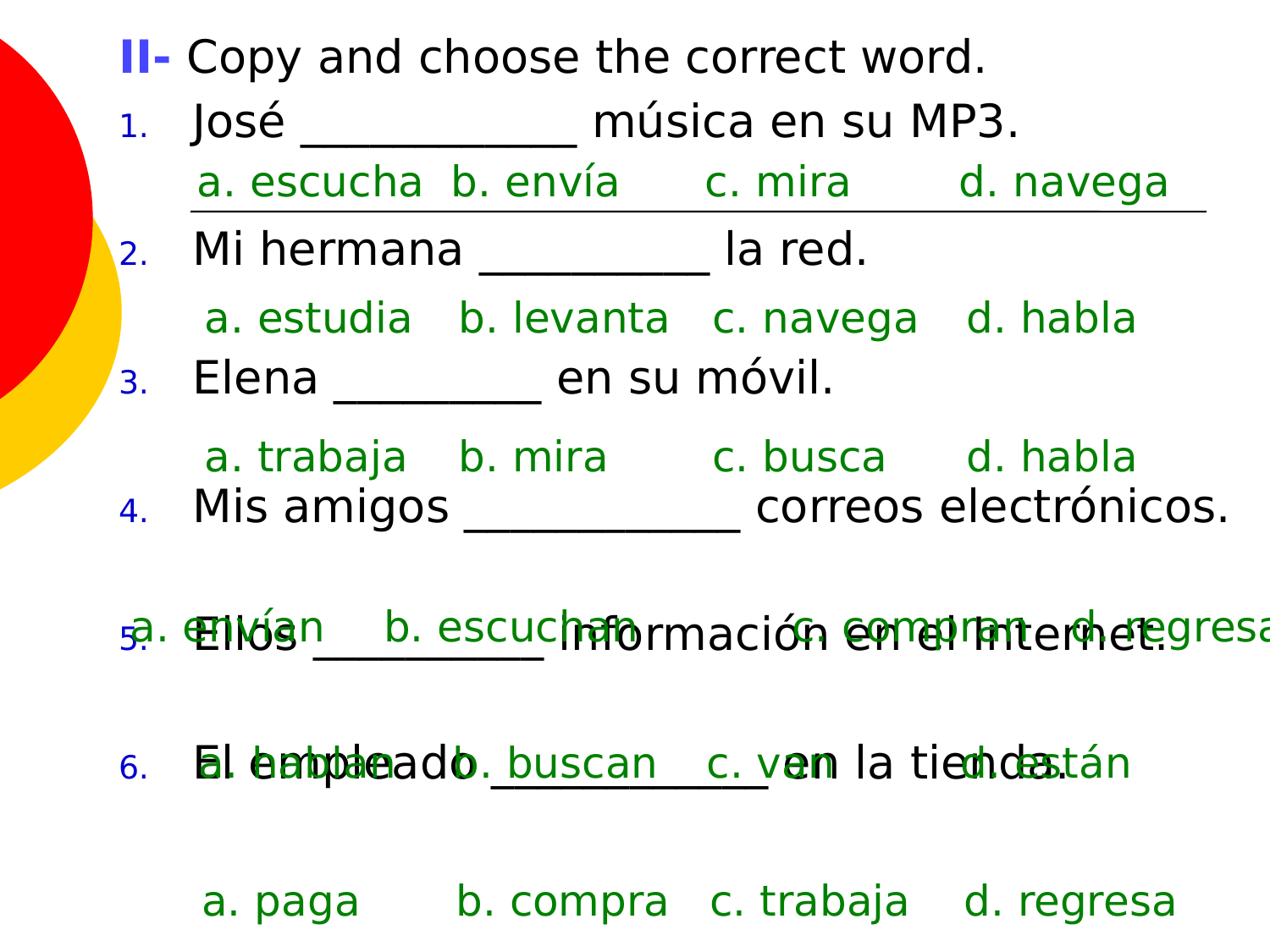

II- Copy and choose the correct word.
José ____________ música en su MP3.

Mi hermana __________ la red.

Elena _________ en su móvil.

Mis amigos ____________ correos electrónicos.

Ellos __________ información en el Internet.

El empleado ____________ en la tienda.
a. escucha	b. envía	c. mira	d. navega
a. estudia	b. levanta	c. navega	d. habla
a. trabaja	b. mira	c. busca	d. habla
a. envían	b. escuchan	  c. compran   d. regresan
a. hablan	b. buscan	c. van	d. están
a. paga	b. compra	c. trabaja	d. regresa